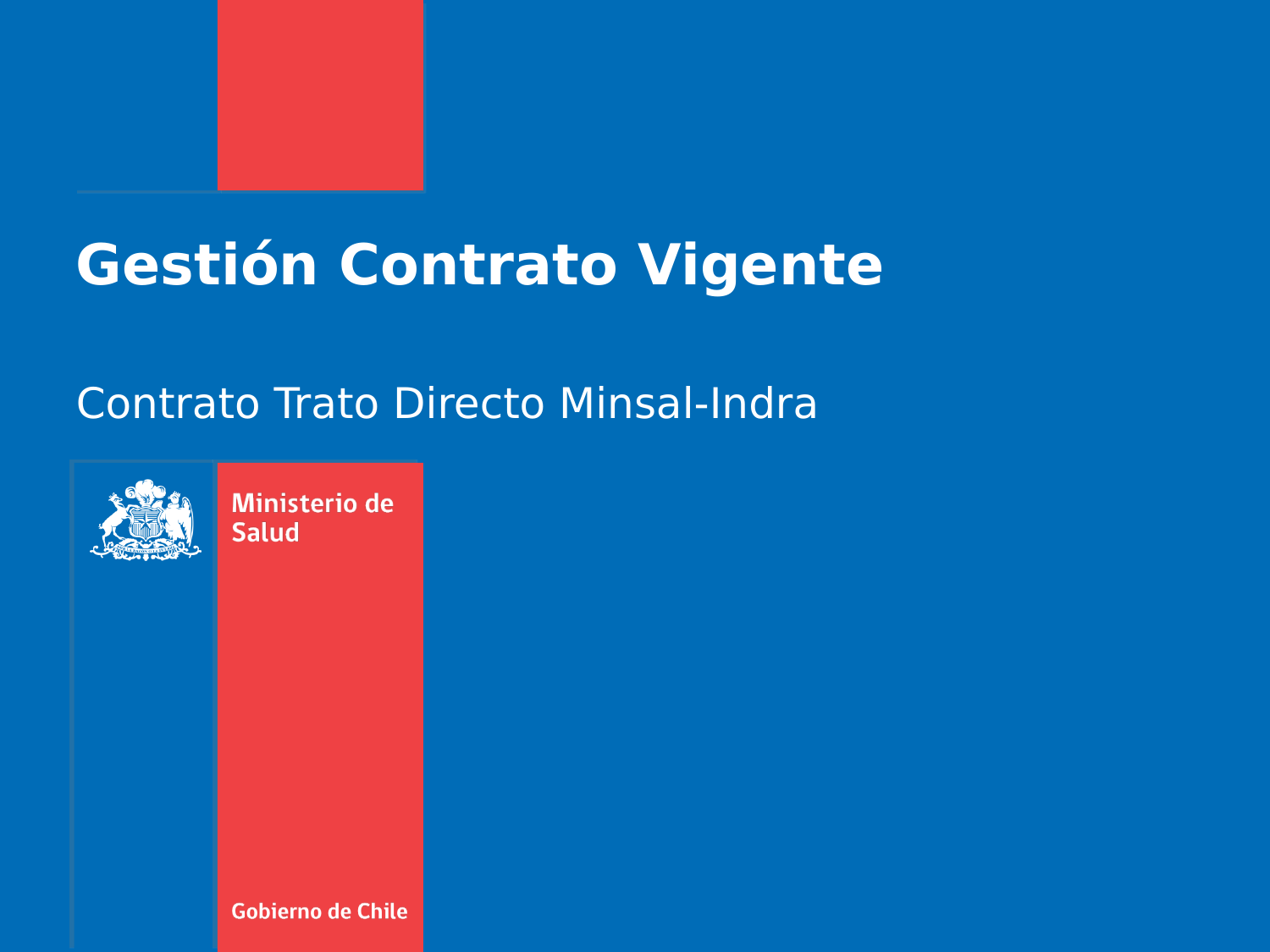

Gestión Contrato Vigente
Contrato Trato Directo Minsal-Indra